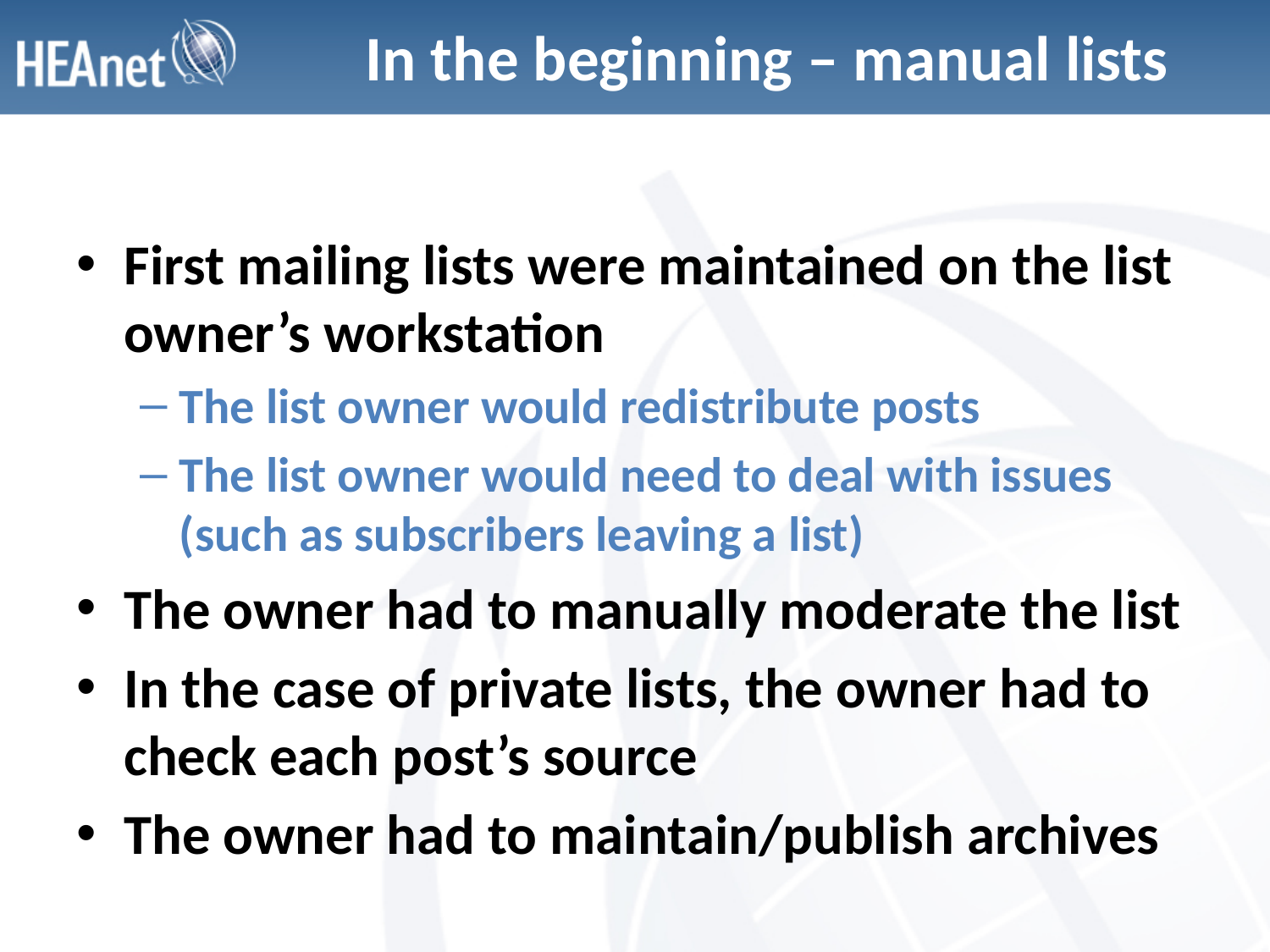

# In the beginning – manual lists
First mailing lists were maintained on the list owner’s workstation
The list owner would redistribute posts
The list owner would need to deal with issues (such as subscribers leaving a list)
The owner had to manually moderate the list
In the case of private lists, the owner had to check each post’s source
The owner had to maintain/publish archives